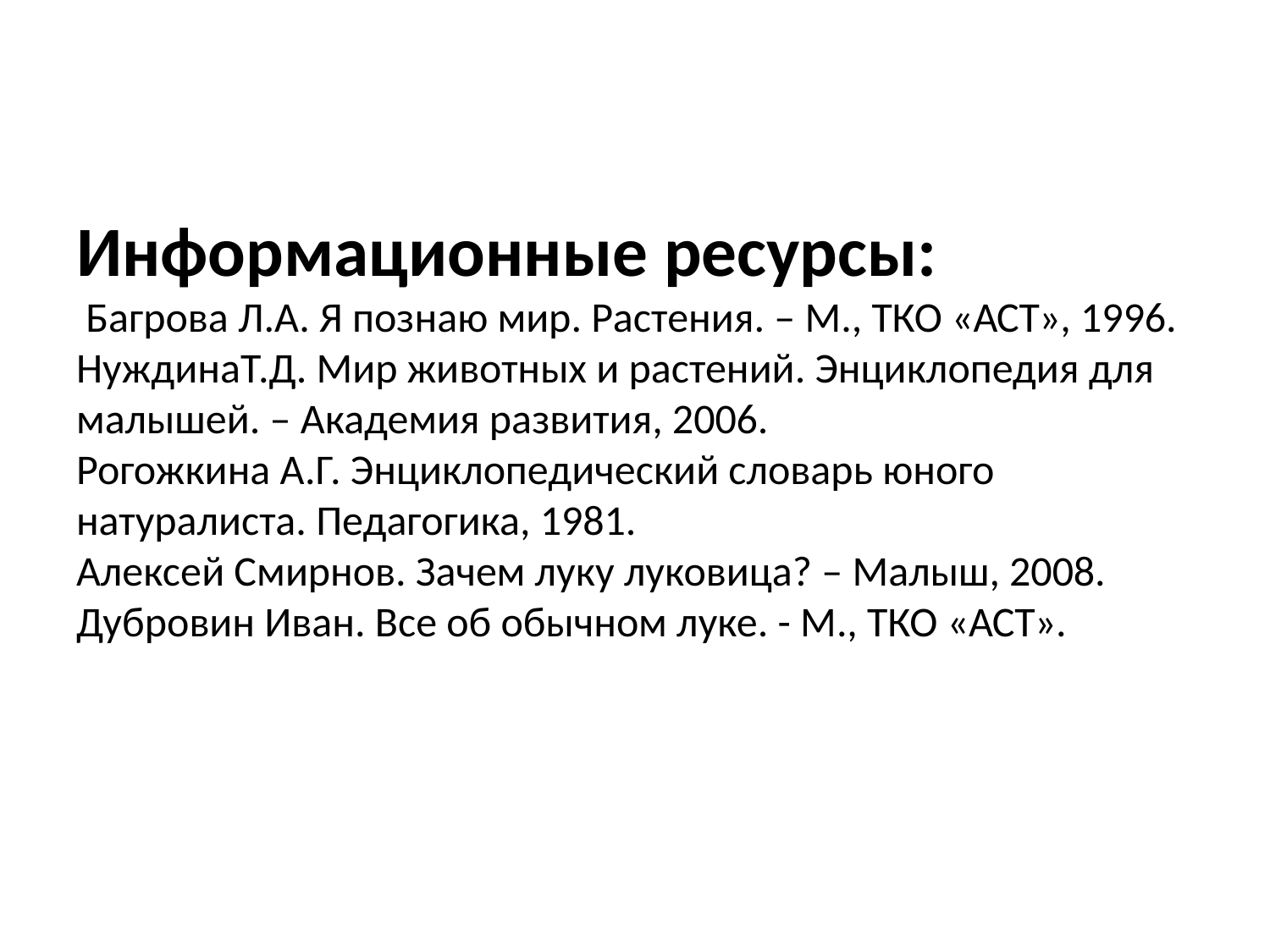

# Информационные ресурсы: Багрова Л.А. Я познаю мир. Растения. – М., ТКО «АСТ», 1996. НуждинаТ.Д. Мир животных и растений. Энциклопедия для малышей. – Академия развития, 2006. Рогожкина А.Г. Энциклопедический словарь юного натуралиста. Педагогика, 1981. Алексей Смирнов. Зачем луку луковица? – Малыш, 2008. Дубровин Иван. Все об обычном луке. - М., ТКО «АСТ».